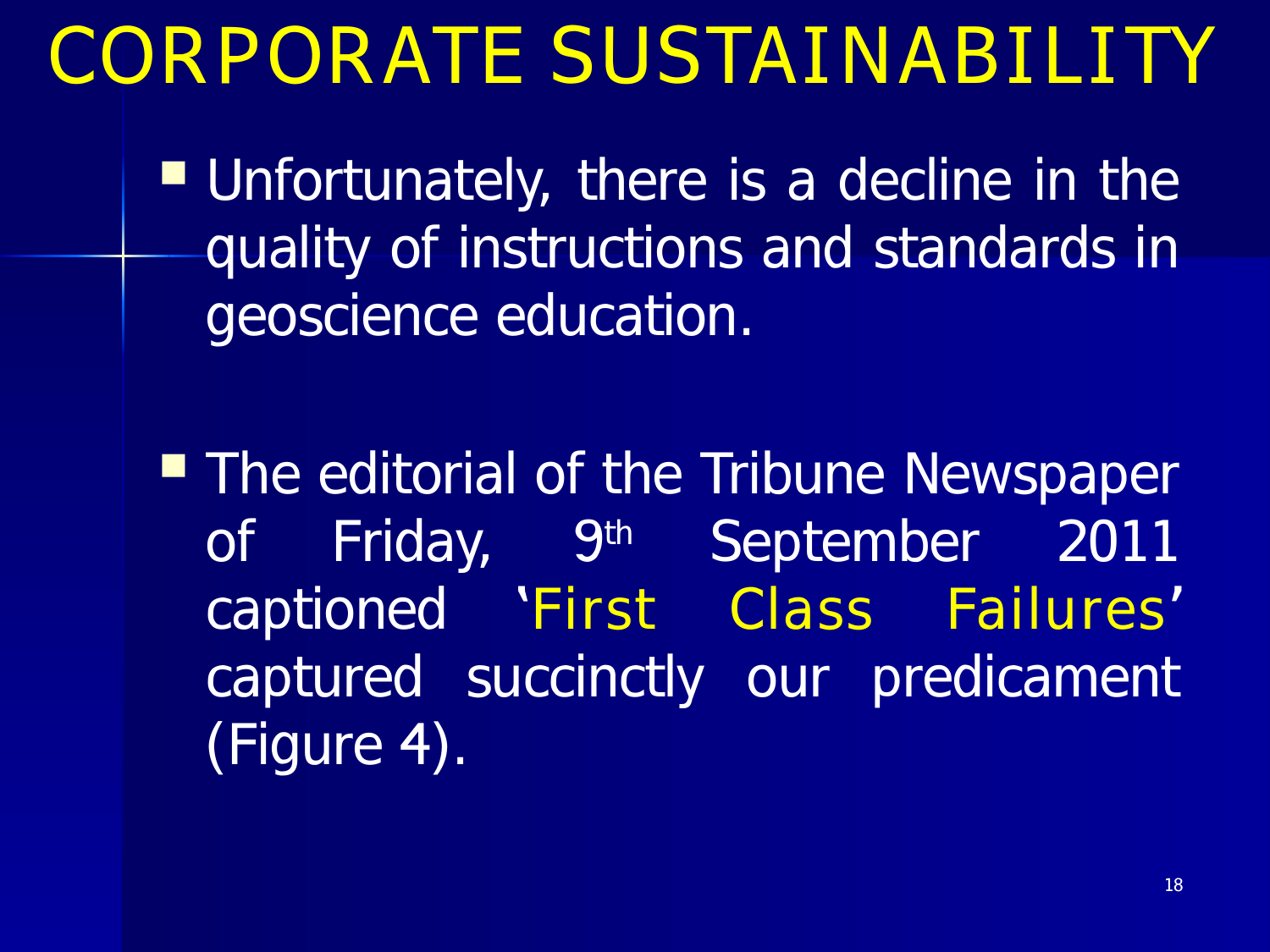

CORPORATE SUSTAINABILITY
Unfortunately, there is a decline in the quality of instructions and standards in geoscience education.

The editorial of the Tribune Newspaper of Friday, 9th September 2011 captioned ‘First Class Failures’ captured succinctly our predicament (Figure 4).
18